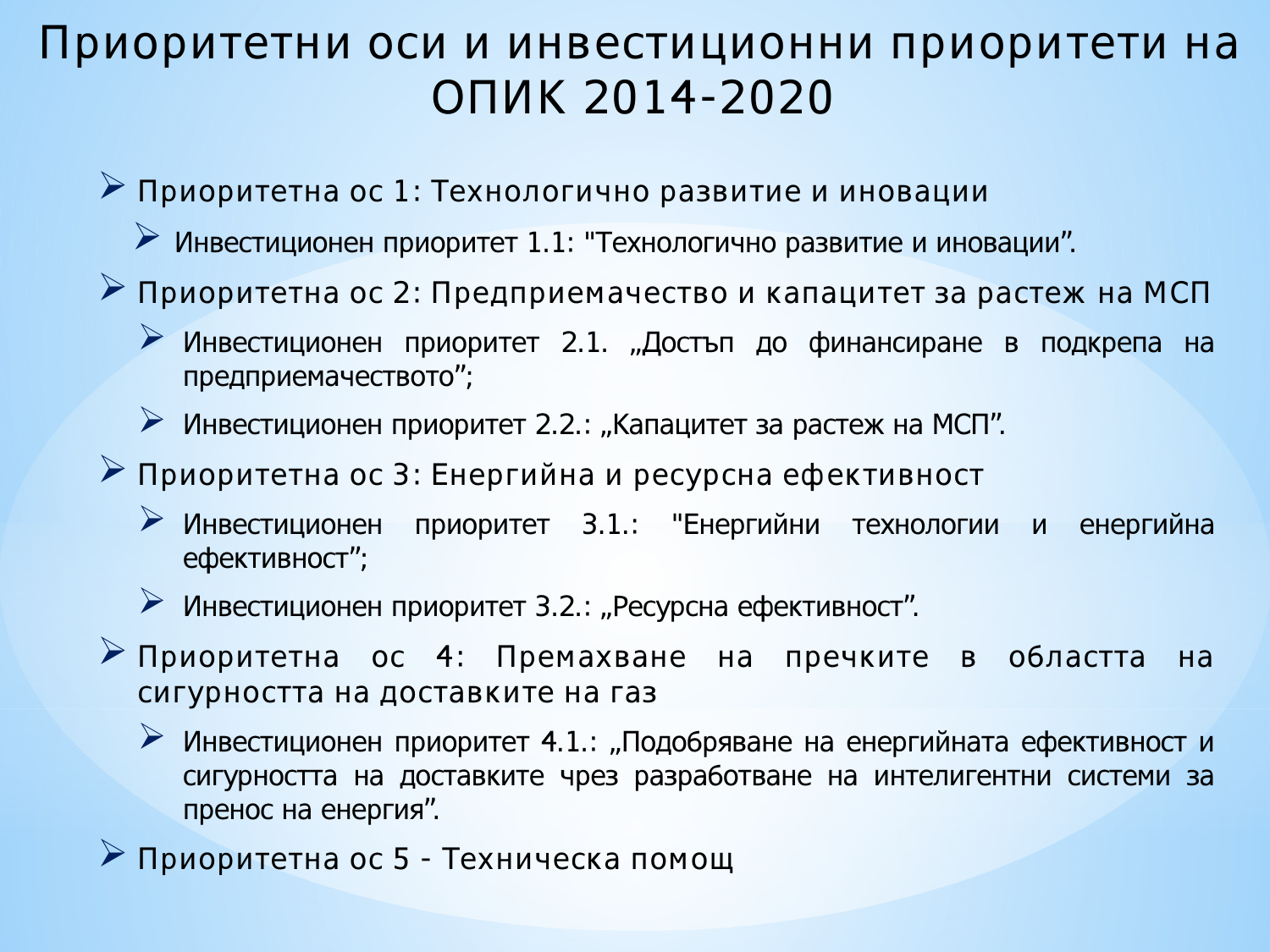

# Приоритетни оси и инвестиционни приоритети на ОПИК 2014-2020
Приоритетна ос 1: Технологично развитие и иновации
 Инвестиционен приоритет 1.1: "Технологично развитие и иновации”.
Приоритетна ос 2: Предприемачество и капацитет за растеж на МСП
Инвестиционен приоритет 2.1. „Достъп до финансиране в подкрепа на предприемачеството”;
Инвестиционен приоритет 2.2.: „Капацитет за растеж на МСП”.
Приоритетна ос 3: Енергийна и ресурсна ефективност
Инвестиционен приоритет 3.1.: "Енергийни технологии и енергийна ефективност”;
Инвестиционен приоритет 3.2.: „Ресурсна ефективност”.
Приоритетна ос 4: Премахване на пречките в областта на сигурността на доставките на газ
Инвестиционен приоритет 4.1.: „Подобряване на енергийната ефективност и сигурността на доставките чрез разработване на интелигентни системи за пренос на енергия”.
Приоритетна ос 5 - Техническа помощ